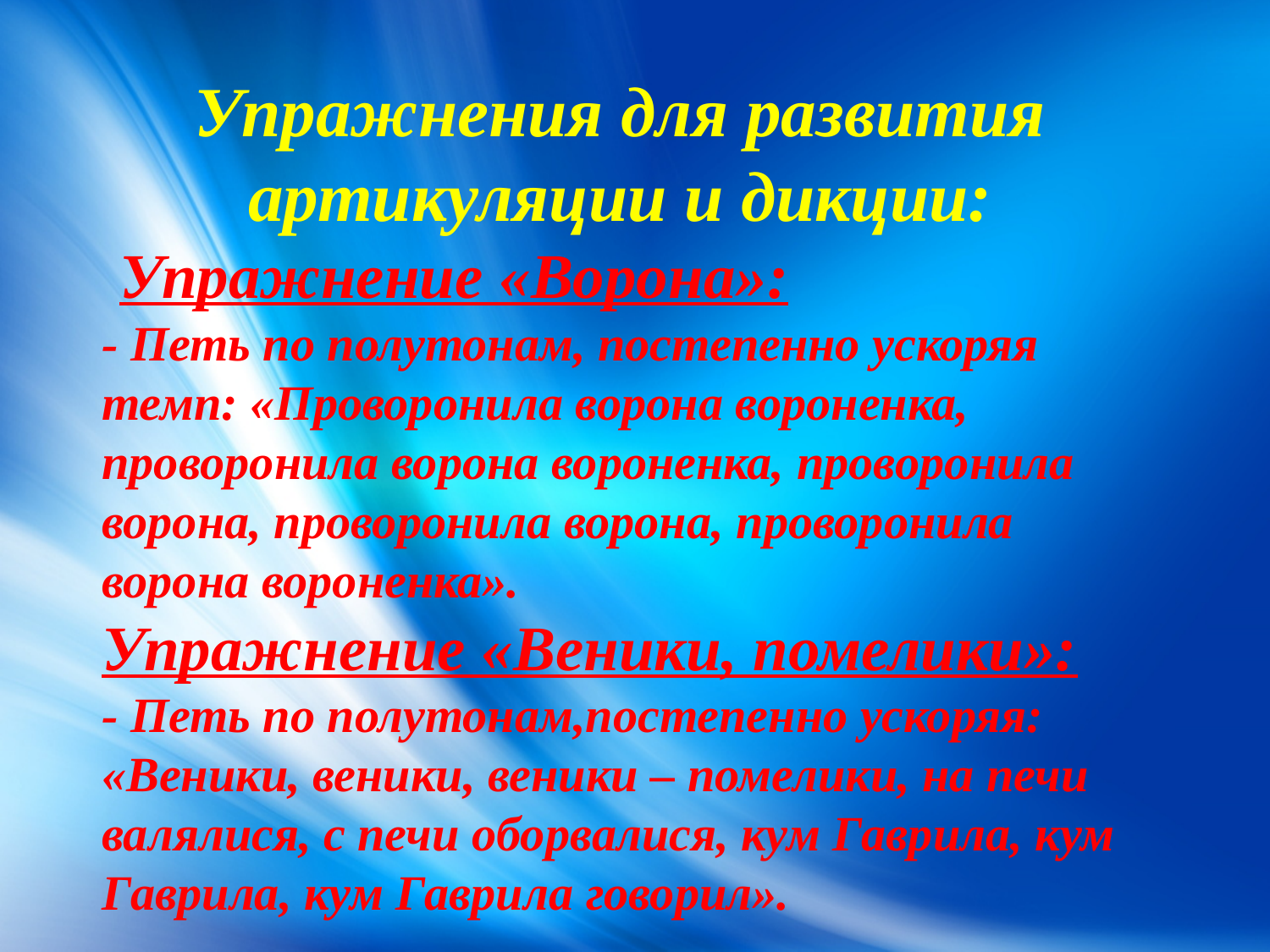

Упражнения для развития артикуляции и дикции:
 Упражнение «Ворона»:
- Петь по полутонам, постепенно ускоряя темп: «Проворонила ворона вороненка, проворонила ворона вороненка, проворонила ворона, проворонила ворона, проворонила ворона вороненка».
Упражнение «Веники, помелики»:
- Петь по полутонам,постепенно ускоряя: «Веники, веники, веники – помелики, на печи валялися, с печи оборвалися, кум Гаврила, кум Гаврила, кум Гаврила говорил».

,